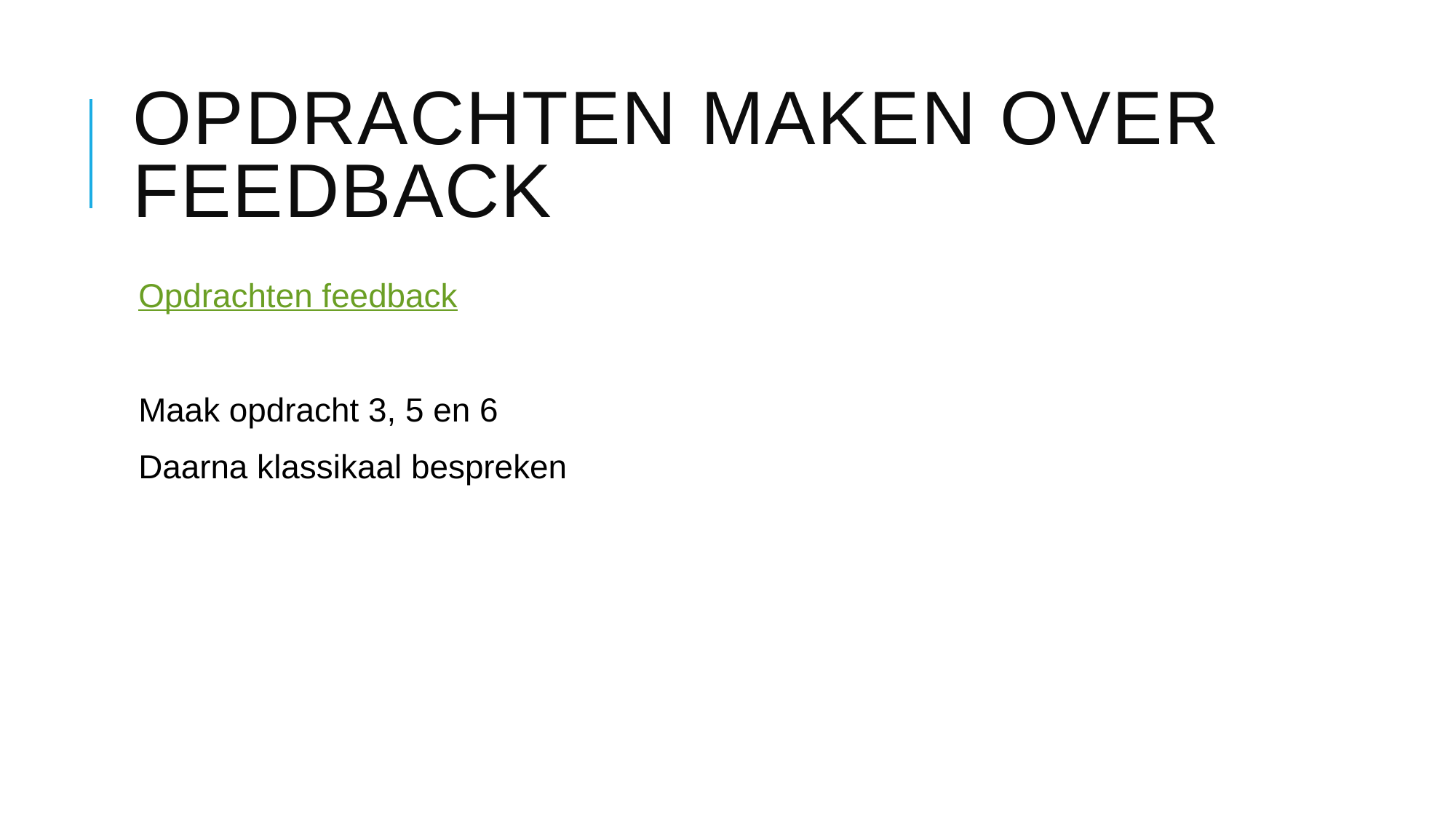

# Opdrachten maken over feedback
Opdrachten feedback

Maak opdracht 3, 5 en 6
Daarna klassikaal bespreken